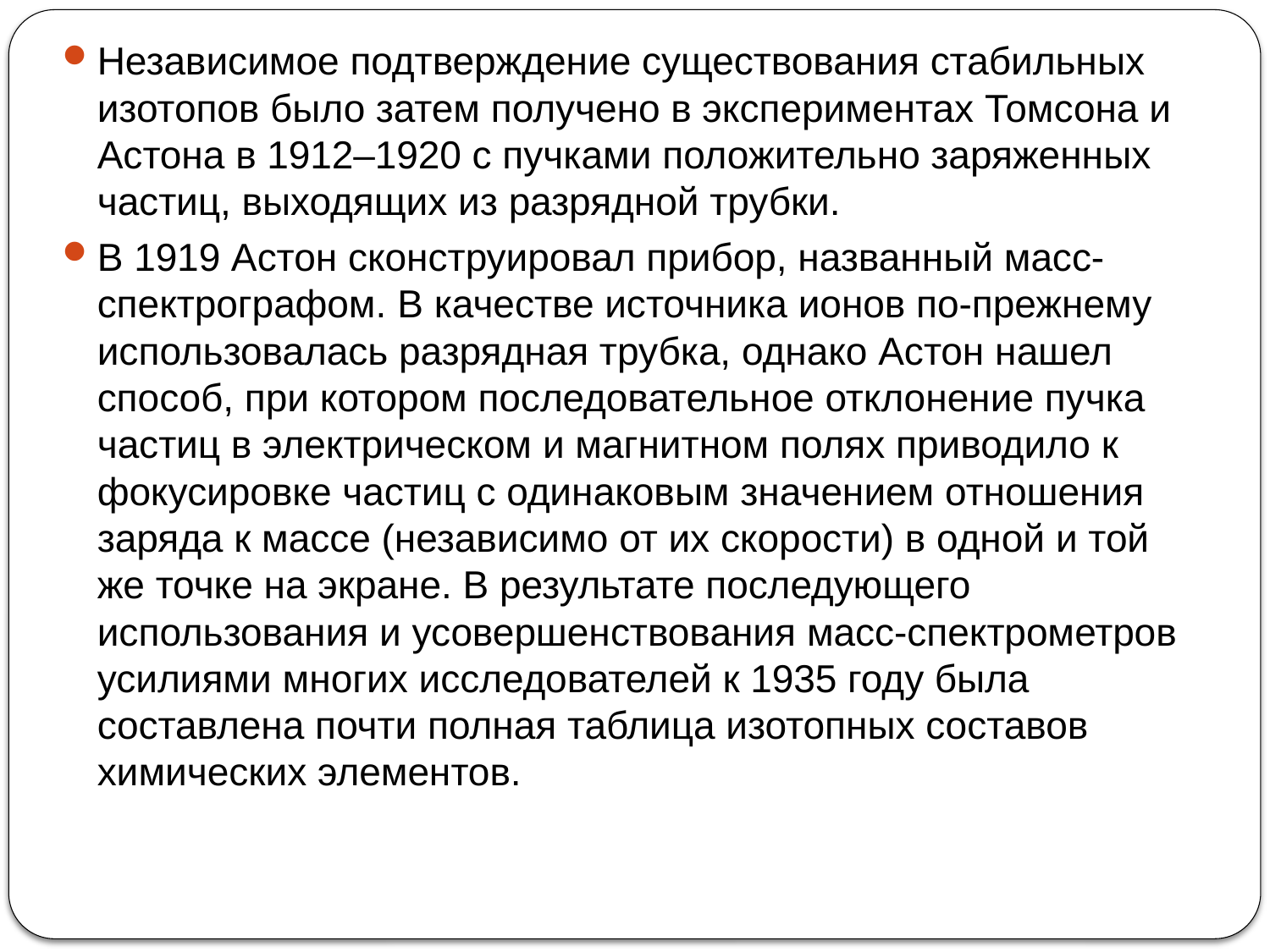

Независимое подтверждение существования стабильных изотопов было затем получено в экспериментах Томсона и Астона в 1912–1920 с пучками положительно заряженных частиц, выходящих из разрядной трубки.
В 1919 Астон сконструировал прибор, названный масс-спектрографом. В качестве источника ионов по-прежнему использовалась разрядная трубка, однако Астон нашел способ, при котором последовательное отклонение пучка частиц в электрическом и магнитном полях приводило к фокусировке частиц с одинаковым значением отношения заряда к массе (независимо от их скорости) в одной и той же точке на экране. В результате последующего использования и усовершенствования масс-спектрометров усилиями многих исследователей к 1935 году была составлена почти полная таблица изотопных составов химических элементов.